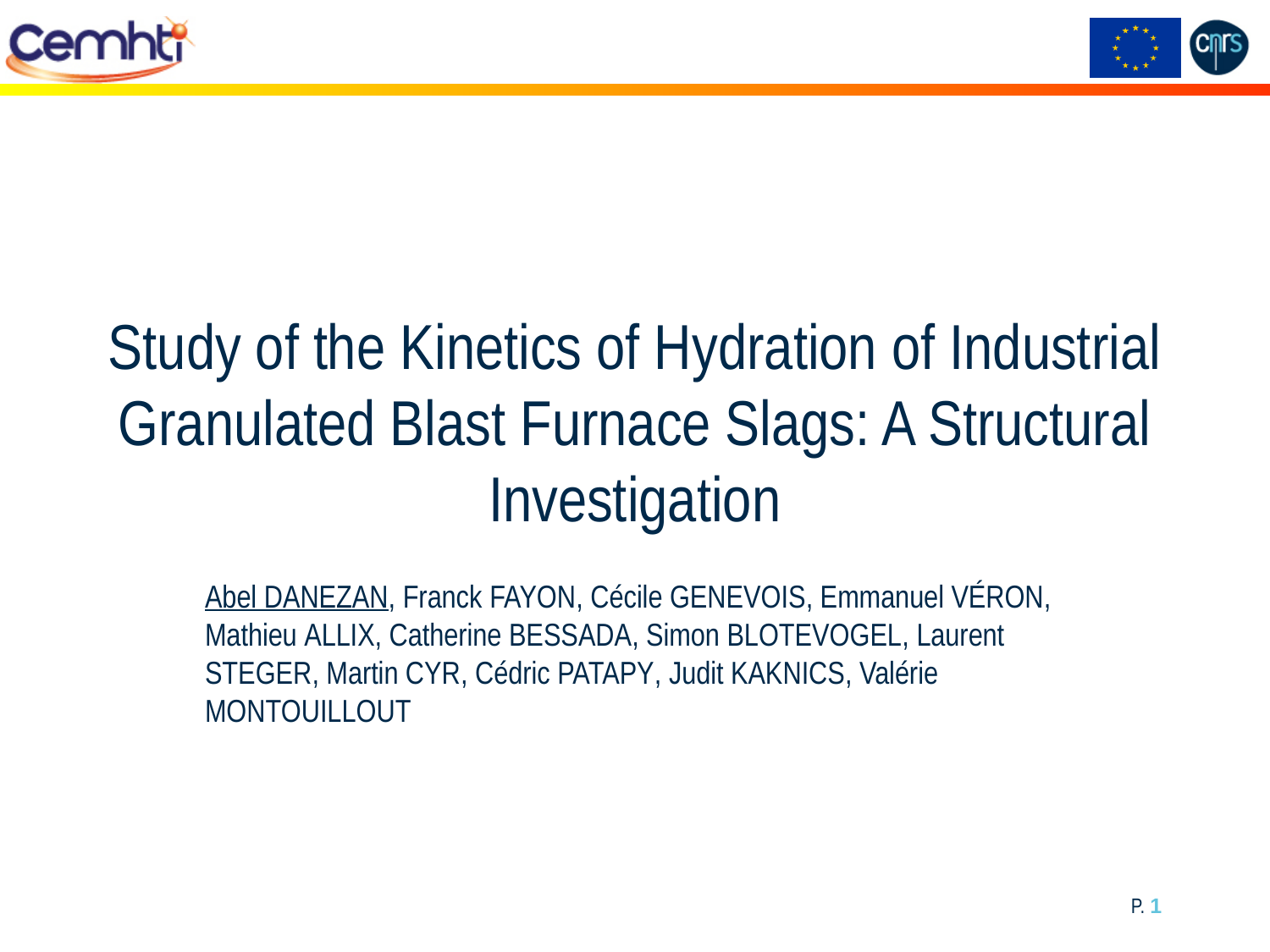

Study of the Kinetics of Hydration of Industrial Granulated Blast Furnace Slags: A Structural Investigation
Abel Danezan, Franck Fayon, Cécile Genevois, Emmanuel Véron, Mathieu Allix, Catherine Bessada, Simon Blotevogel, Laurent Steger, Martin Cyr, Cédric Patapy, Judit Kaknics, Valérie Montouillout